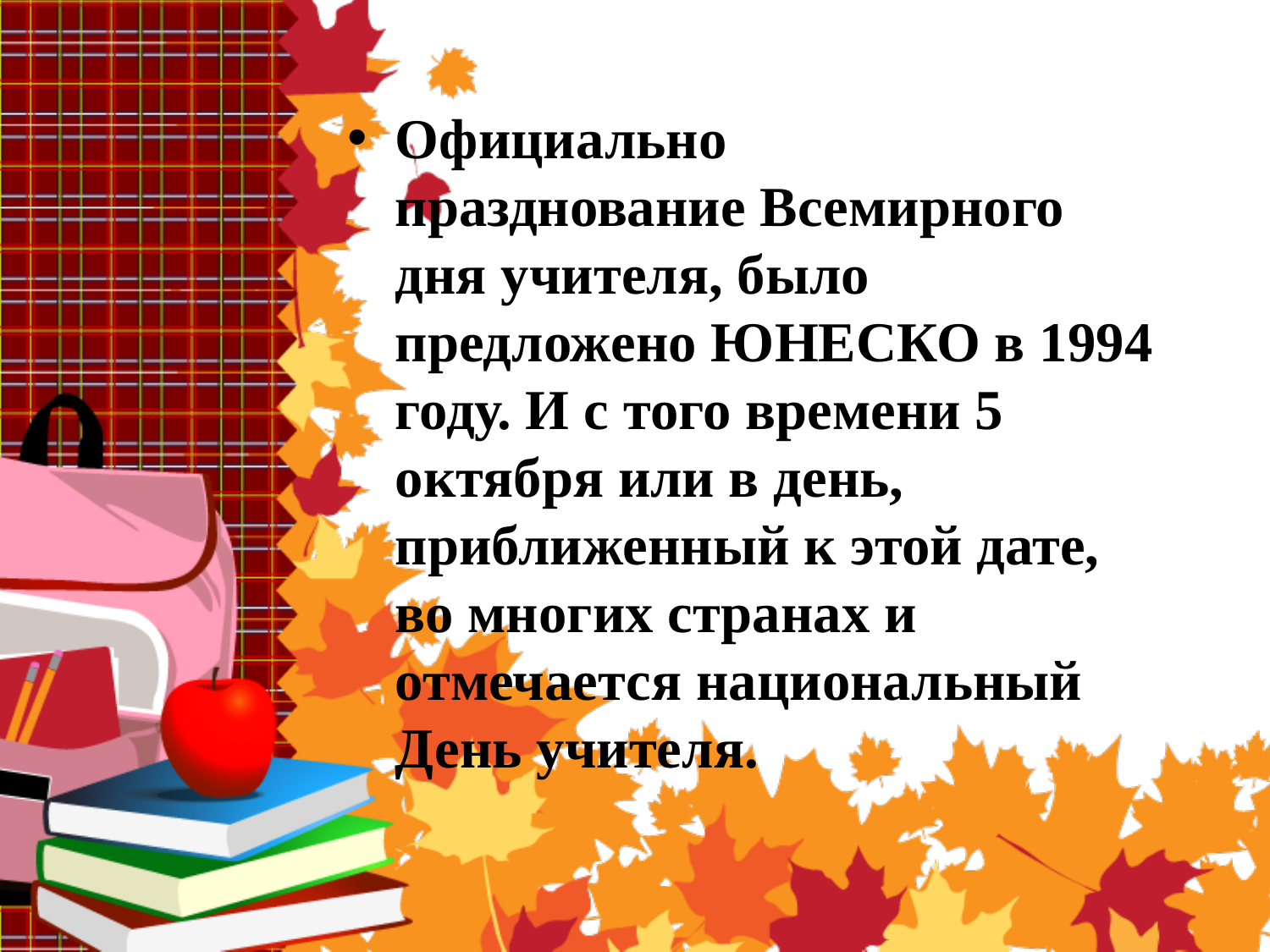

#
Официально празднование Всемирного дня учителя, было предложено ЮНЕСКО в 1994 году. И с того времени 5 октября или в день, приближенный к этой дате, во многих странах и отмечается национальный День учителя.